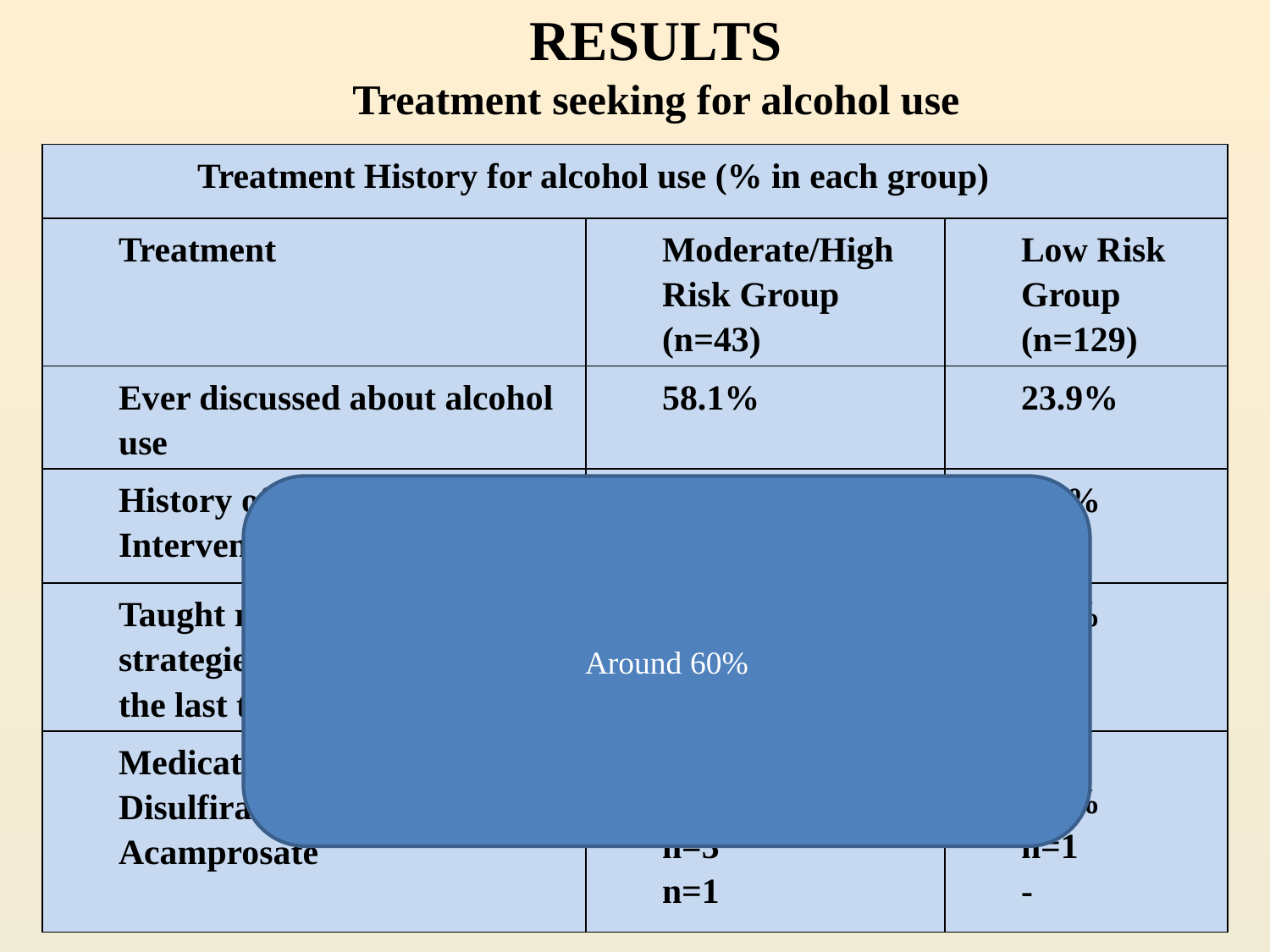

RESULTS
Treatment seeking for alcohol use
| Treatment History for alcohol use (% in each group) |  |  |
| --- | --- | --- |
| Treatment | Moderate/High Risk Group (n=43) | Low Risk Group (n=129) |
| Ever discussed about alcohol use | 58.1% | 23.9% |
| History of Psychosocial Intervention in the past | 55.8% | 1.8% |
| Taught regarding specific strategies to reduce alcohol in the last three months | 41.9% | 2.8% |
| Medication for alcohol use Disulfiram Acamprosate | 9.3% n=3 n=1 | 0.9% n=1 - |
Around 60%